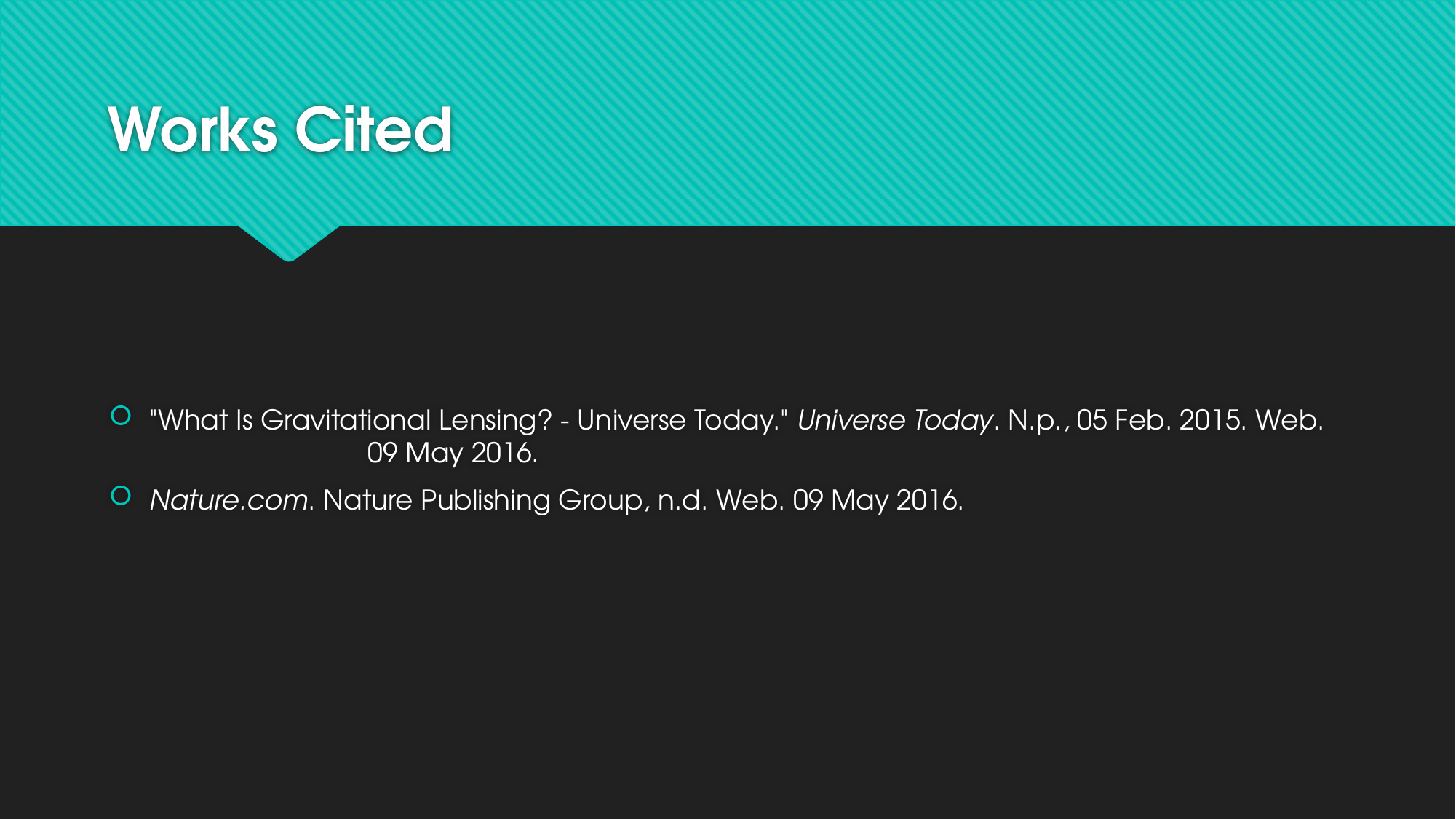

# Works Cited
"What Is Gravitational Lensing? - Universe Today." Universe Today. N.p., 05 Feb. 2015. Web. 		09 May 2016.
Nature.com. Nature Publishing Group, n.d. Web. 09 May 2016.